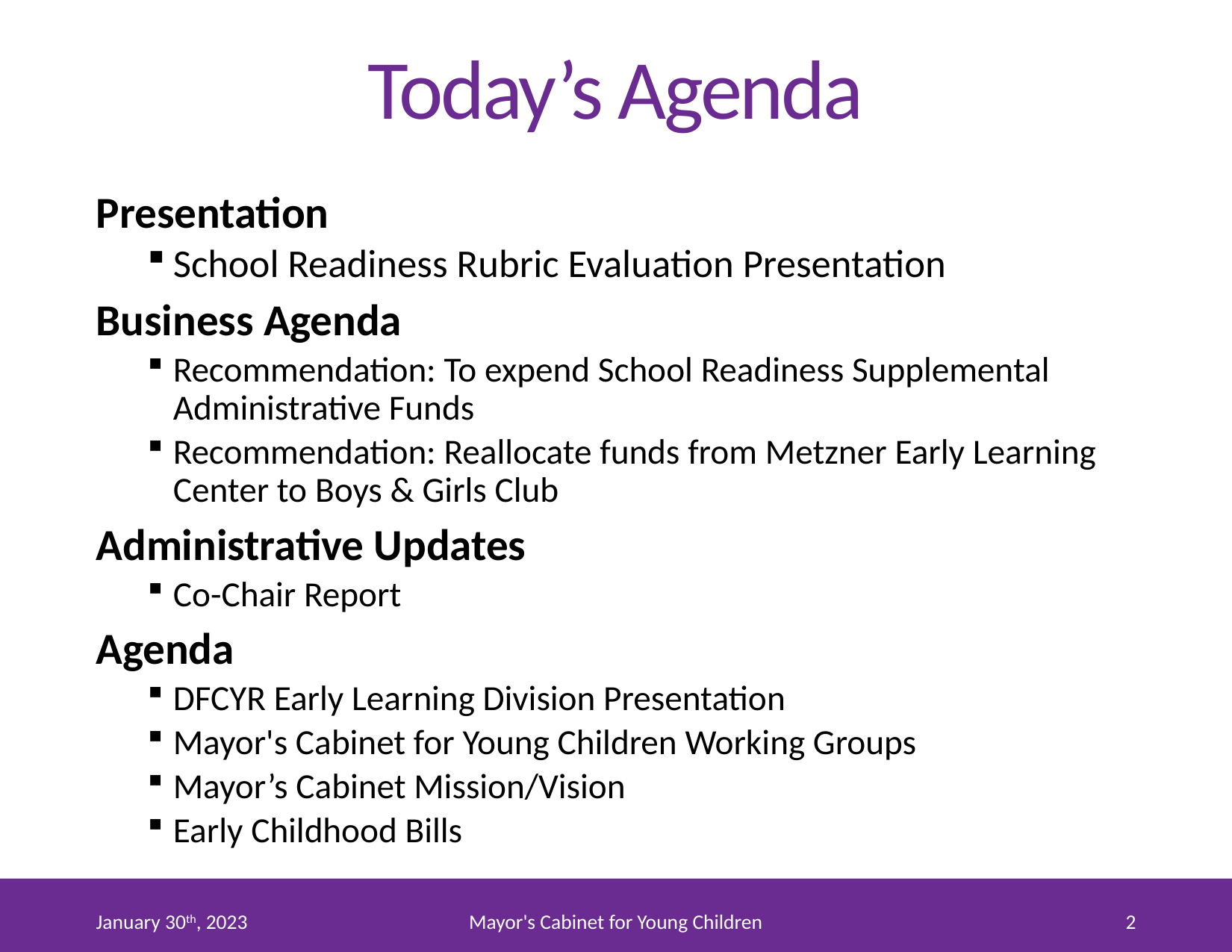

# Today’s Agenda
Presentation
School Readiness Rubric Evaluation Presentation
Business Agenda
Recommendation: To expend School Readiness Supplemental Administrative Funds
Recommendation: Reallocate funds from Metzner Early Learning Center to Boys & Girls Club
Administrative Updates
Co-Chair Report
Agenda
DFCYR Early Learning Division Presentation
Mayor's Cabinet for Young Children Working Groups
Mayor’s Cabinet Mission/Vision
Early Childhood Bills
January 30th, 2023
Mayor's Cabinet for Young Children
2